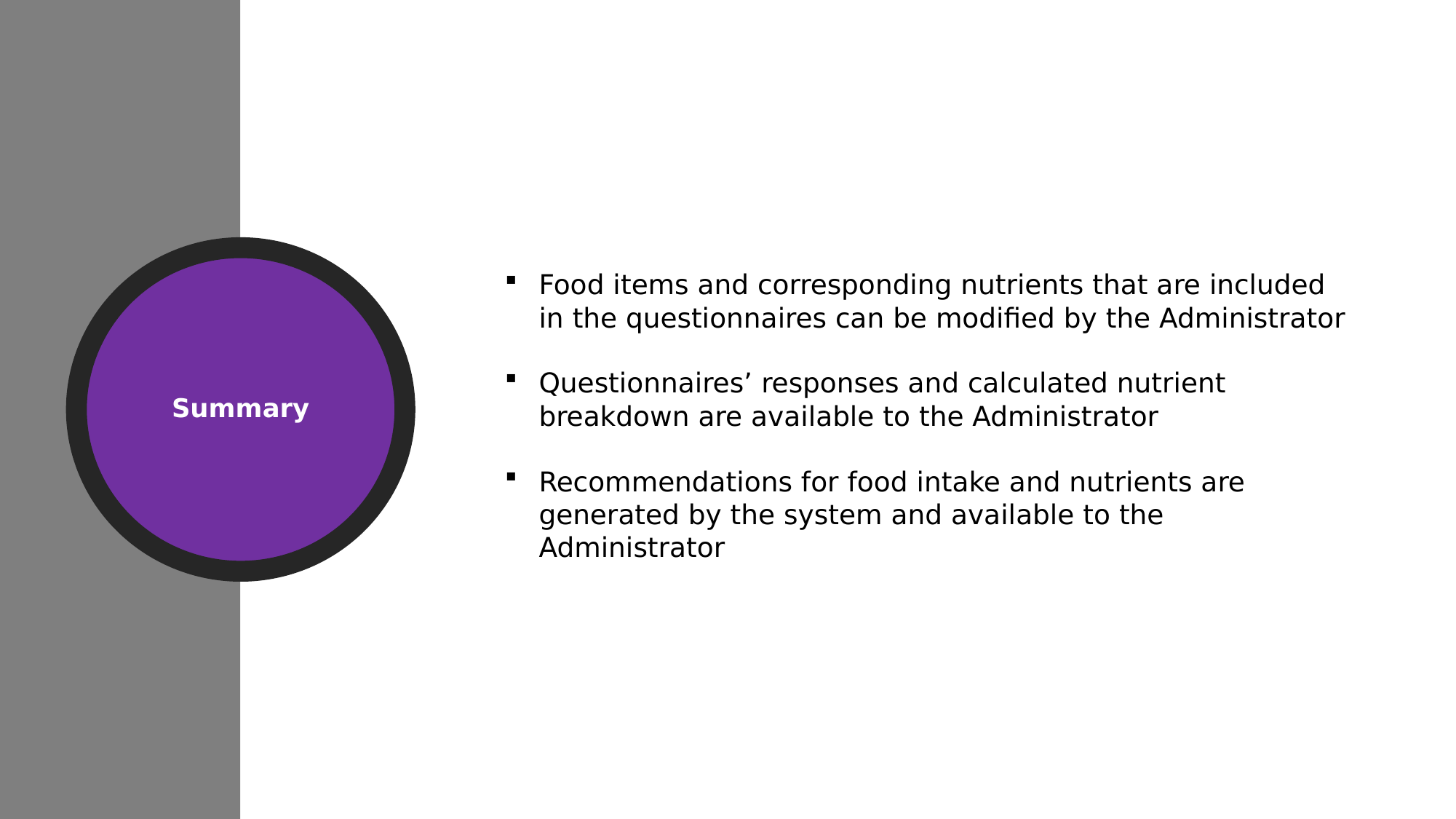

Food items and corresponding nutrients that are included in the questionnaires can be modified by the Administrator

Questionnaires’ responses and calculated nutrient breakdown are available to the Administrator

Recommendations for food intake and nutrients are generated by the system and available to the Administrator

Summary